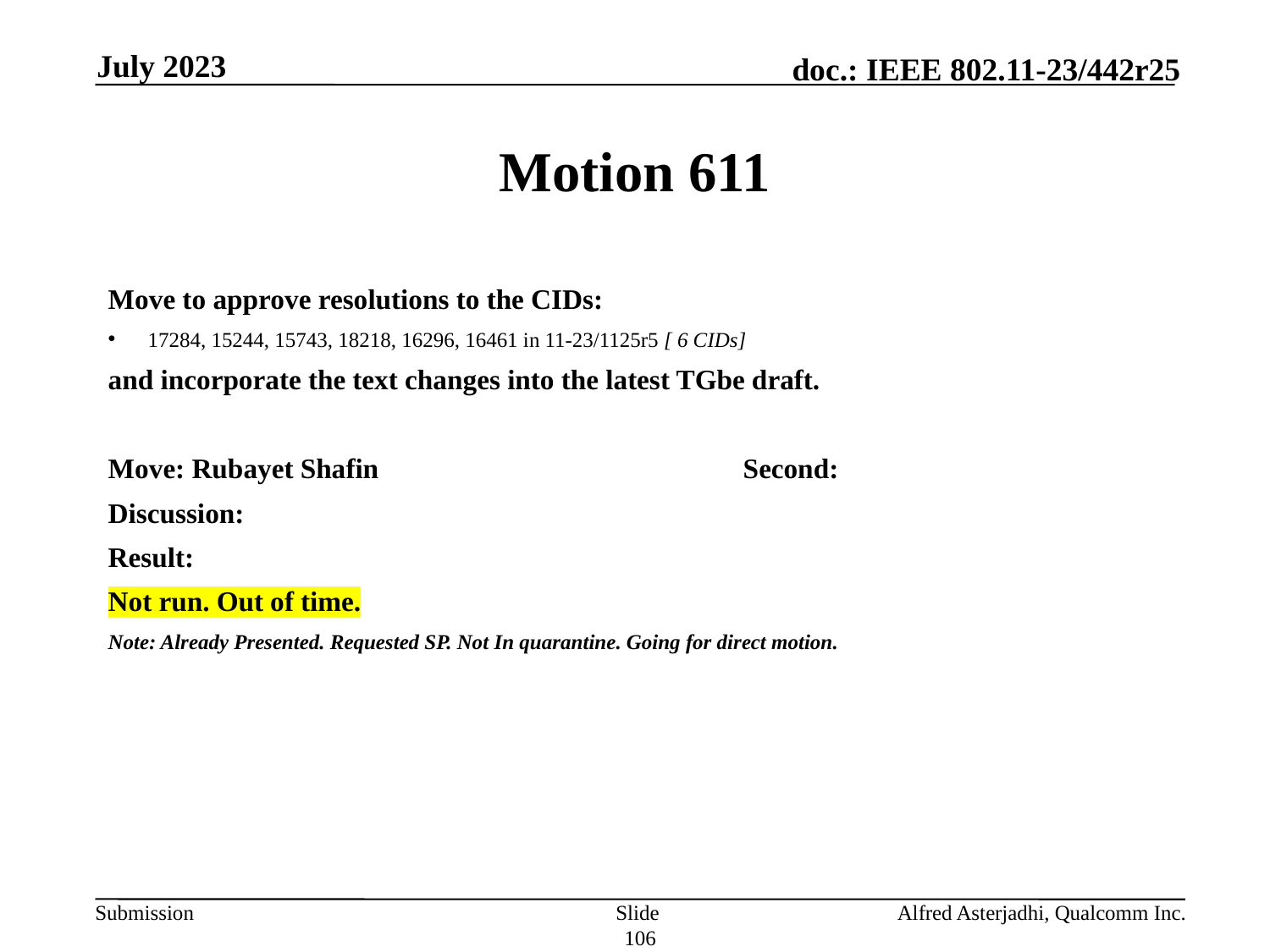

July 2023
# Motion 611
Move to approve resolutions to the CIDs:
17284, 15244, 15743, 18218, 16296, 16461 in 11-23/1125r5 [ 6 CIDs]
and incorporate the text changes into the latest TGbe draft.

Move: Rubayet Shafin			Second:
Discussion:
Result:
Not run. Out of time.
Note: Already Presented. Requested SP. Not In quarantine. Going for direct motion.
Slide 106
Alfred Asterjadhi, Qualcomm Inc.